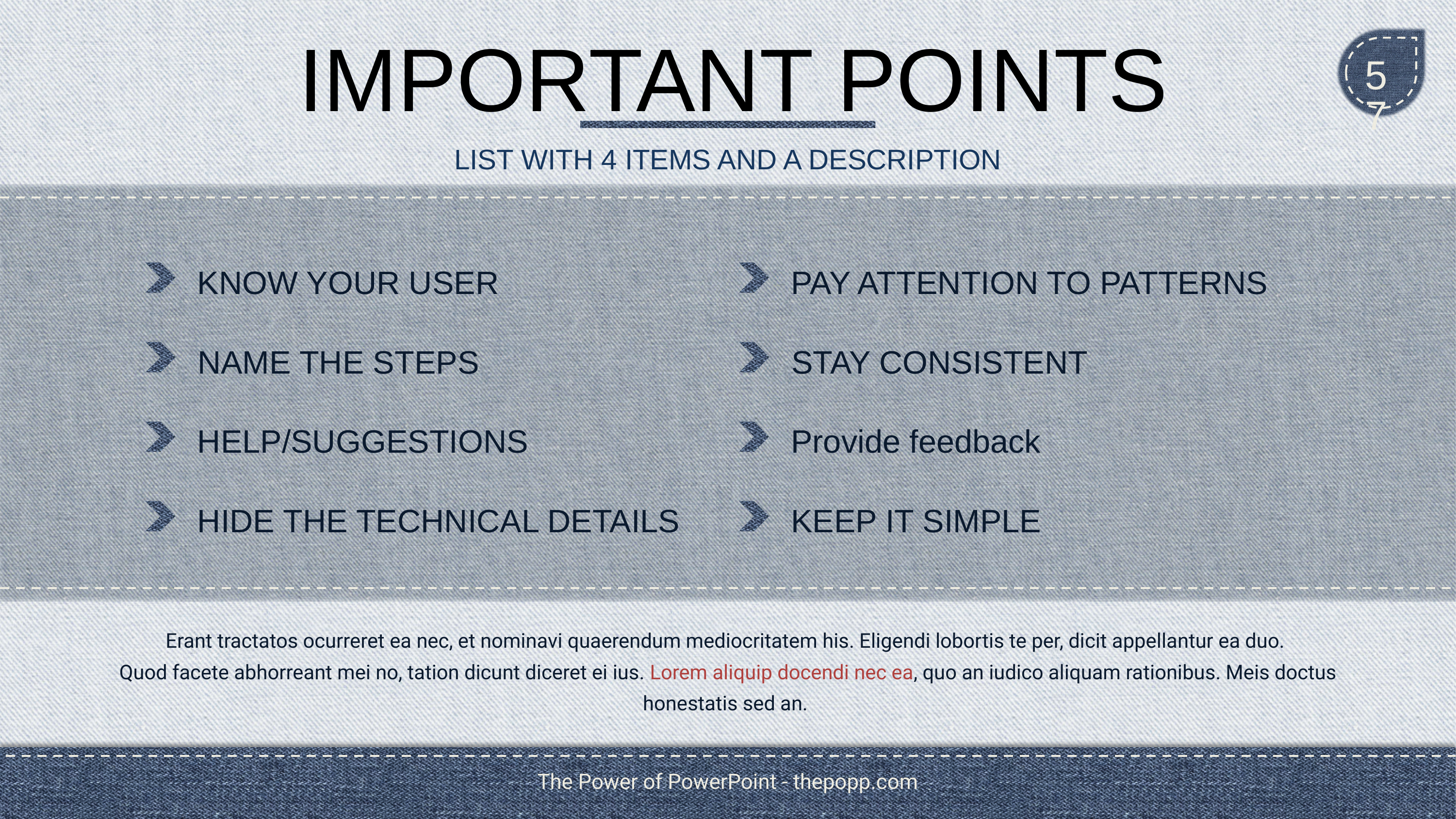

# IMPORTANT POINTS
57
LIST WITH 4 ITEMS AND A DESCRIPTION
KNOW YOUR USER
PAY ATTENTION TO PATTERNS
NAME THE STEPS
STAY CONSISTENT
HELP/SUGGESTIONS
Provide feedback
HIDE THE TECHNICAL DETAILS
KEEP IT SIMPLE
Erant tractatos ocurreret ea nec, et nominavi quaerendum mediocritatem his. Eligendi lobortis te per, dicit appellantur ea duo.
Quod facete abhorreant mei no, tation dicunt diceret ei ius. Lorem aliquip docendi nec ea, quo an iudico aliquam rationibus. Meis doctus honestatis sed an.
The Power of PowerPoint - thepopp.com